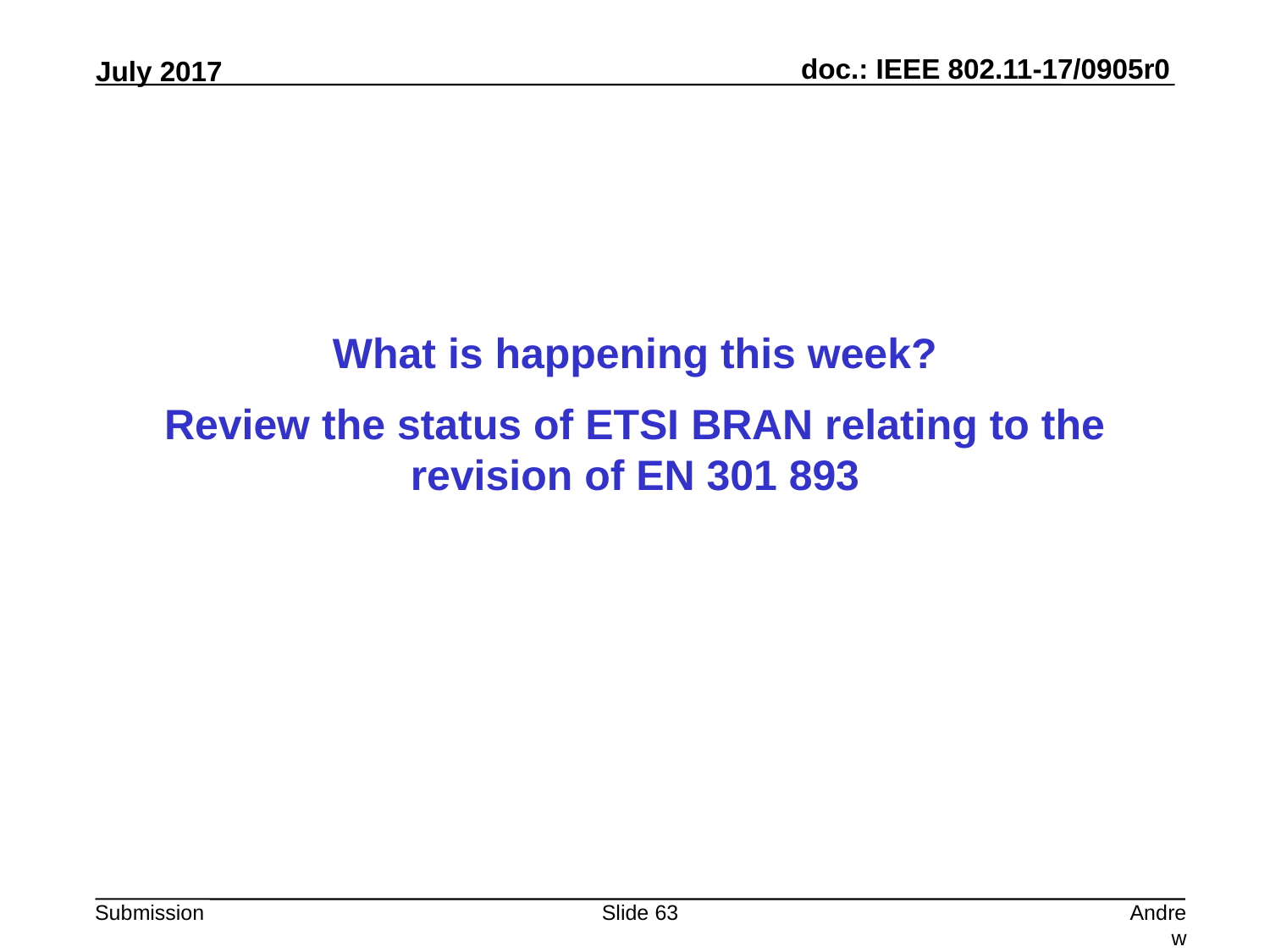

What is happening this week?
Review the status of ETSI BRAN relating to the revision of EN 301 893
Slide 63
Andrew Myles, Cisco